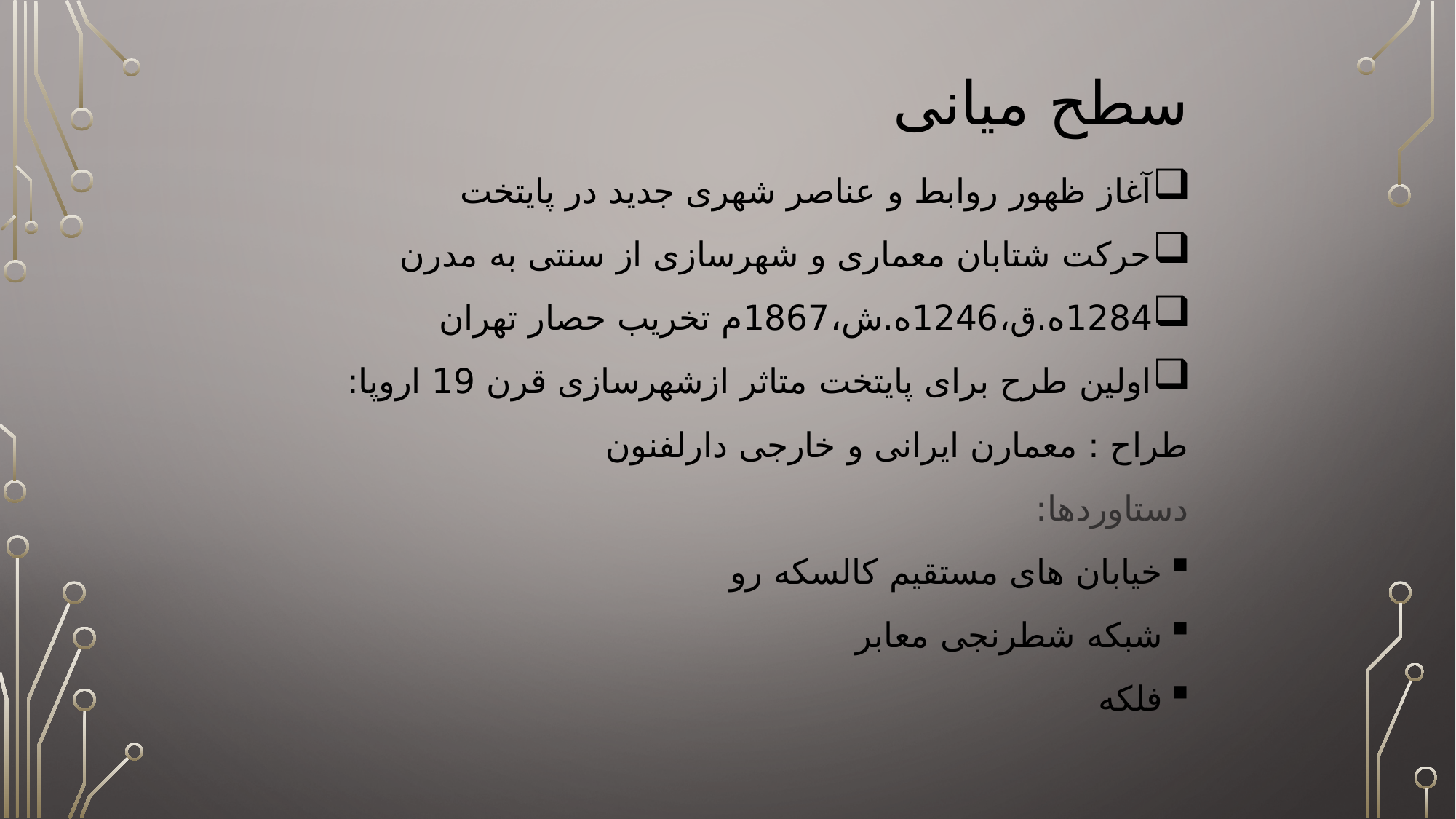

# سطح میانی
آغاز ظهور روابط و عناصر شهری جدید در پایتخت
حرکت شتابان معماری و شهرسازی از سنتی به مدرن
1284ه.ق،1246ه.ش،1867م تخریب حصار تهران
اولین طرح برای پایتخت متاثر ازشهرسازی قرن 19 اروپا:
طراح : معمارن ایرانی و خارجی دارلفنون
دستاوردها:
خیابان های مستقیم کالسکه رو
شبکه شطرنجی معابر
فلکه